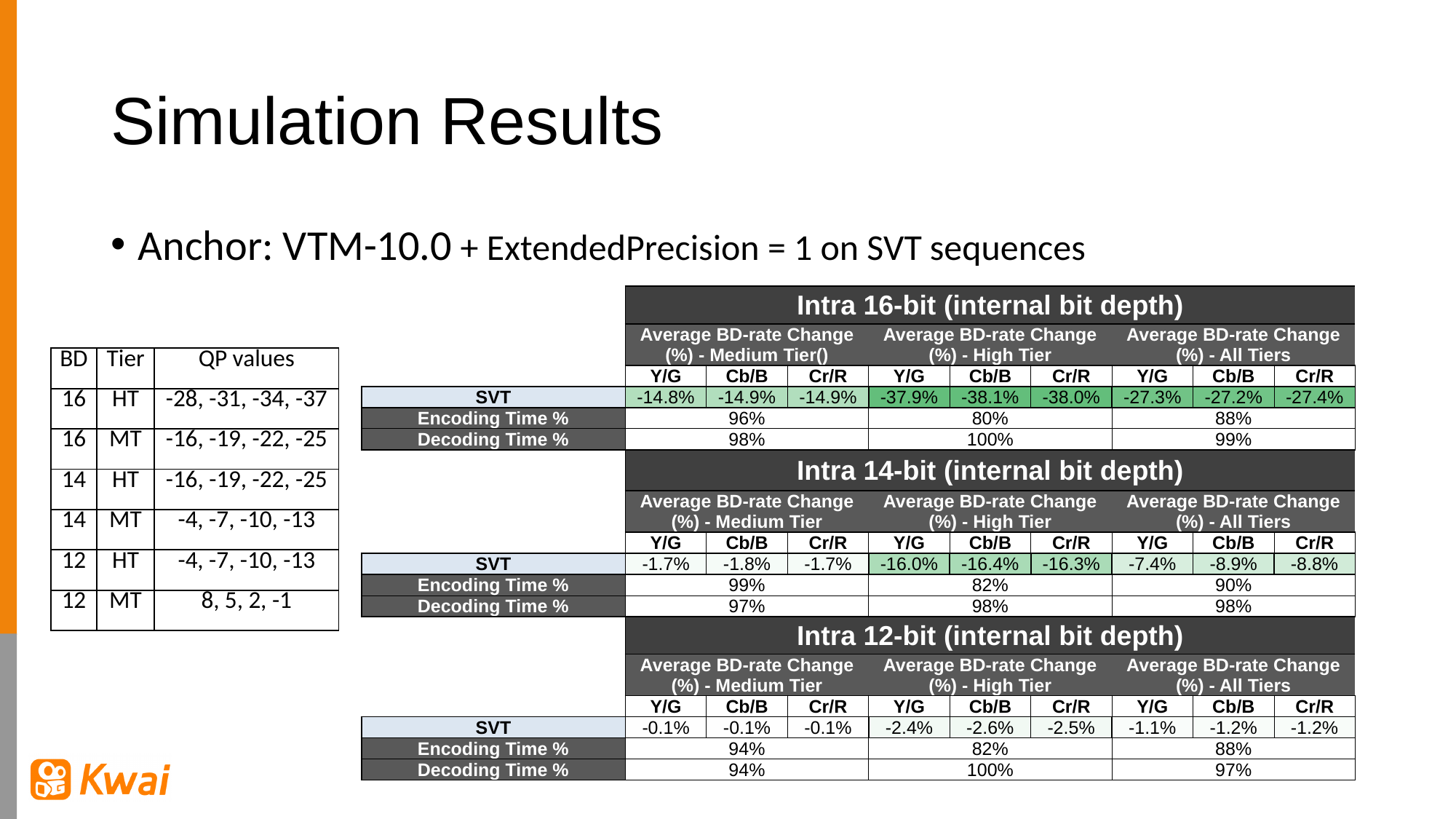

# Simulation Results
Anchor: VTM-10.0 + ExtendedPrecision = 1 on SVT sequences
|  |  |  | Intra 16-bit (internal bit depth) |  |  |  |  |  |  |  |  |
| --- | --- | --- | --- | --- | --- | --- | --- | --- | --- | --- | --- |
|  |  |  | Average BD-rate Change (%) - Medium Tier() |  |  | Average BD-rate Change (%) - High Tier |  |  | Average BD-rate Change (%) - All Tiers |  |  |
|  |  |  | Y/G | Cb/B | Cr/R | Y/G | Cb/B | Cr/R | Y/G | Cb/B | Cr/R |
| SVT |  |  | -14.8% | -14.9% | -14.9% | -37.9% | -38.1% | -38.0% | -27.3% | -27.2% | -27.4% |
| Encoding Time % |  |  | 96% |  |  | 80% |  |  | 88% |  |  |
| Decoding Time % |  |  | 98% |  |  | 100% |  |  | 99% |  |  |
|  |  |  | Intra 14-bit (internal bit depth) |  |  |  |  |  |  |  |  |
|  |  |  | Average BD-rate Change (%) - Medium Tier |  |  | Average BD-rate Change (%) - High Tier |  |  | Average BD-rate Change (%) - All Tiers |  |  |
|  |  |  | Y/G | Cb/B | Cr/R | Y/G | Cb/B | Cr/R | Y/G | Cb/B | Cr/R |
| SVT |  |  | -1.7% | -1.8% | -1.7% | -16.0% | -16.4% | -16.3% | -7.4% | -8.9% | -8.8% |
| Encoding Time % |  |  | 99% |  |  | 82% |  |  | 90% |  |  |
| Decoding Time % |  |  | 97% |  |  | 98% |  |  | 98% |  |  |
|  |  |  | Intra 12-bit (internal bit depth) |  |  |  |  |  |  |  |  |
|  |  |  | Average BD-rate Change (%) - Medium Tier |  |  | Average BD-rate Change (%) - High Tier |  |  | Average BD-rate Change (%) - All Tiers |  |  |
|  |  |  | Y/G | Cb/B | Cr/R | Y/G | Cb/B | Cr/R | Y/G | Cb/B | Cr/R |
| SVT |  |  | -0.1% | -0.1% | -0.1% | -2.4% | -2.6% | -2.5% | -1.1% | -1.2% | -1.2% |
| Encoding Time % |  |  | 94% |  |  | 82% |  |  | 88% |  |  |
| Decoding Time % |  |  | 94% |  |  | 100% |  |  | 97% |  |  |
| BD | Tier | QP values |
| --- | --- | --- |
| 16 | HT | -28, -31, -34, -37 |
| 16 | MT | -16, -19, -22, -25 |
| 14 | HT | -16, -19, -22, -25 |
| 14 | MT | -4, -7, -10, -13 |
| 12 | HT | -4, -7, -10, -13 |
| 12 | MT | 8, 5, 2, -1 |